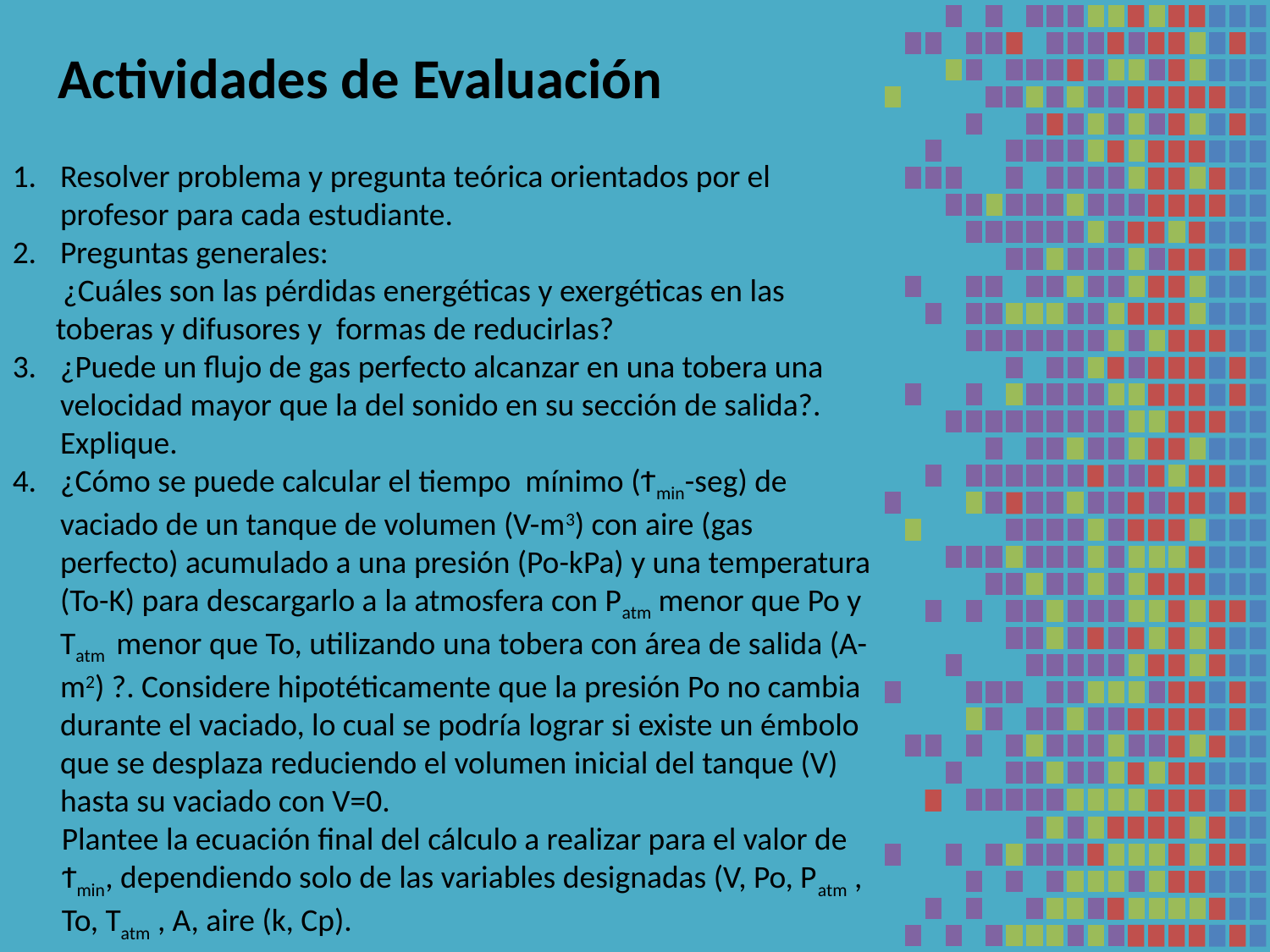

# Actividades de Evaluación
Resolver problema y pregunta teórica orientados por el profesor para cada estudiante.
Preguntas generales:
       ¿Cuáles son las pérdidas energéticas y exergéticas en las
      toberas y difusores y  formas de reducirlas?
¿Puede un flujo de gas perfecto alcanzar en una tobera una velocidad mayor que la del sonido en su sección de salida?. Explique.
¿Cómo se puede calcular el tiempo  mínimo (Ϯmin-seg) de vaciado de un tanque de volumen (V-m3) con aire (gas perfecto) acumulado a una presión (Po-kPa) y una temperatura (To-K) para descargarlo a la atmosfera con Patm menor que Po y Tatm  menor que To, utilizando una tobera con área de salida (A-m2) ?. Considere hipotéticamente que la presión Po no cambia durante el vaciado, lo cual se podría lograr si existe un émbolo que se desplaza reduciendo el volumen inicial del tanque (V) hasta su vaciado con V=0.
Plantee la ecuación final del cálculo a realizar para el valor de Ϯmin, dependiendo solo de las variables designadas (V, Po, Patm , To, Tatm , A, aire (k, Cp).